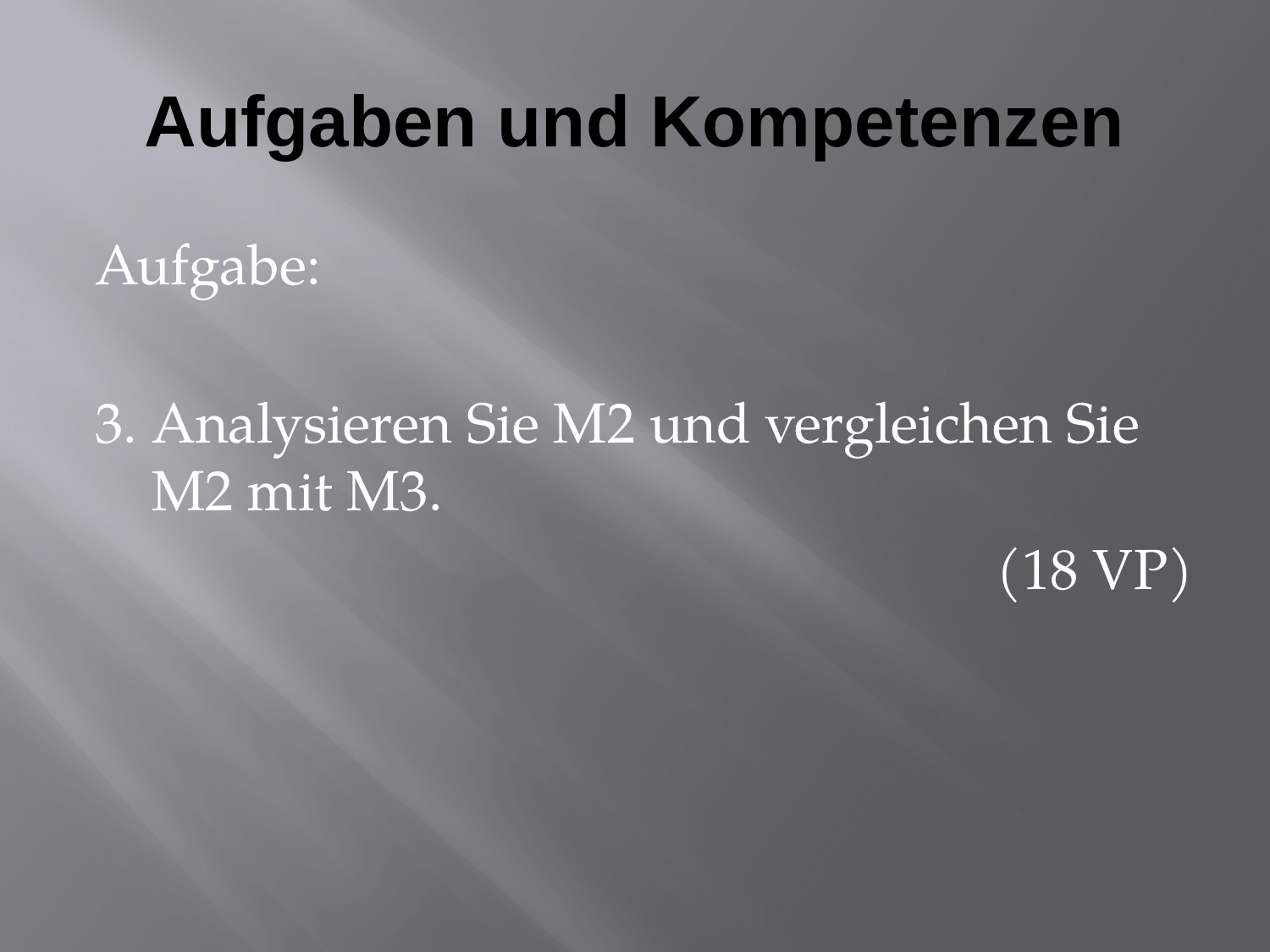

# Aufgaben und Kompetenzen
Aufgabe:

3. Analysieren Sie M2 und vergleichen Sie M2 mit M3.
(18 VP)